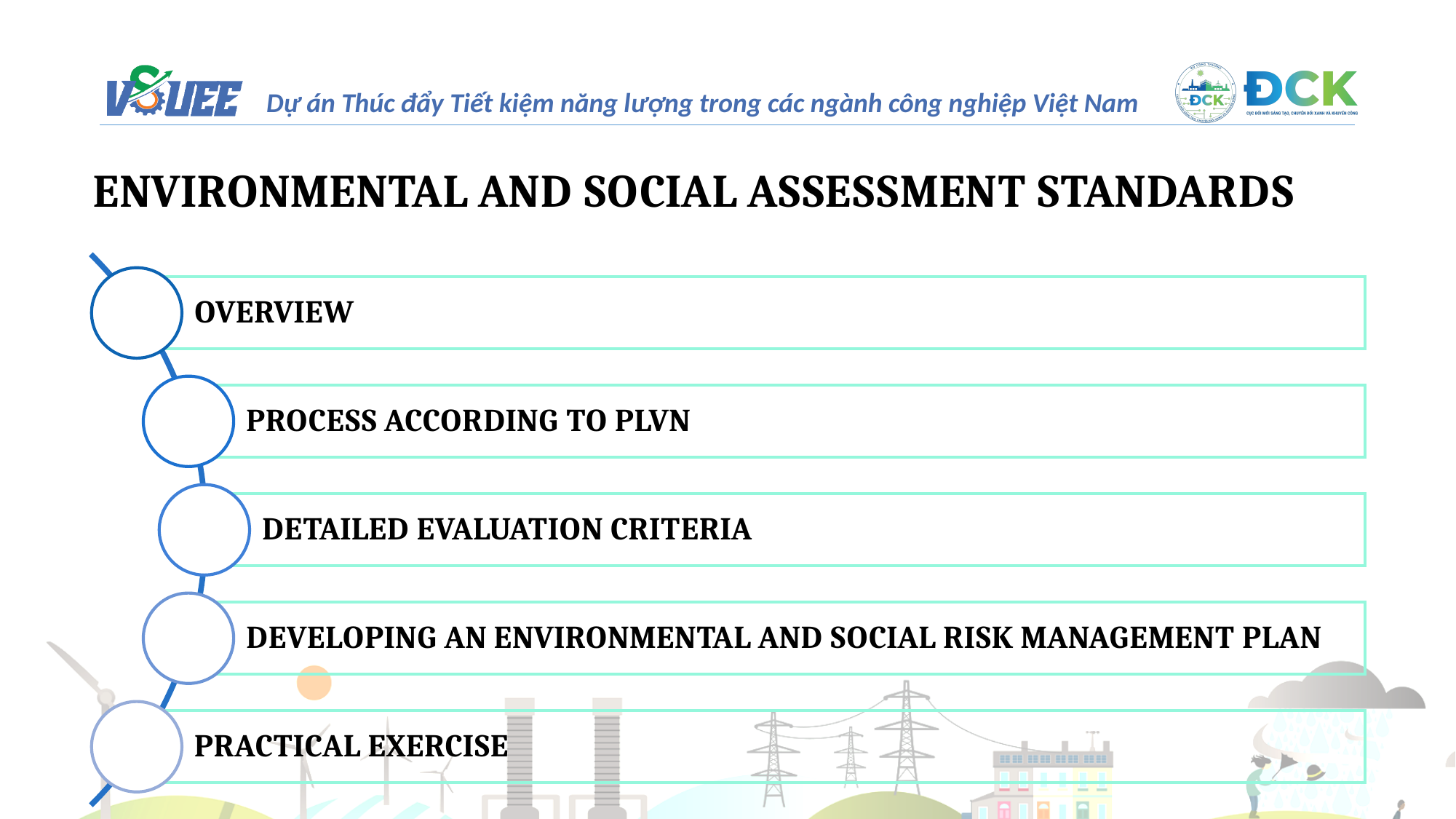

ENVIRONMENTAL AND SOCIAL ASSESSMENT STANDARDS
OVERVIEW
PROCESS ACCORDING TO PLVN
DETAILED EVALUATION CRITERIA
DEVELOPING AN ENVIRONMENTAL AND SOCIAL RISK MANAGEMENT PLAN
PRACTICAL EXERCISE